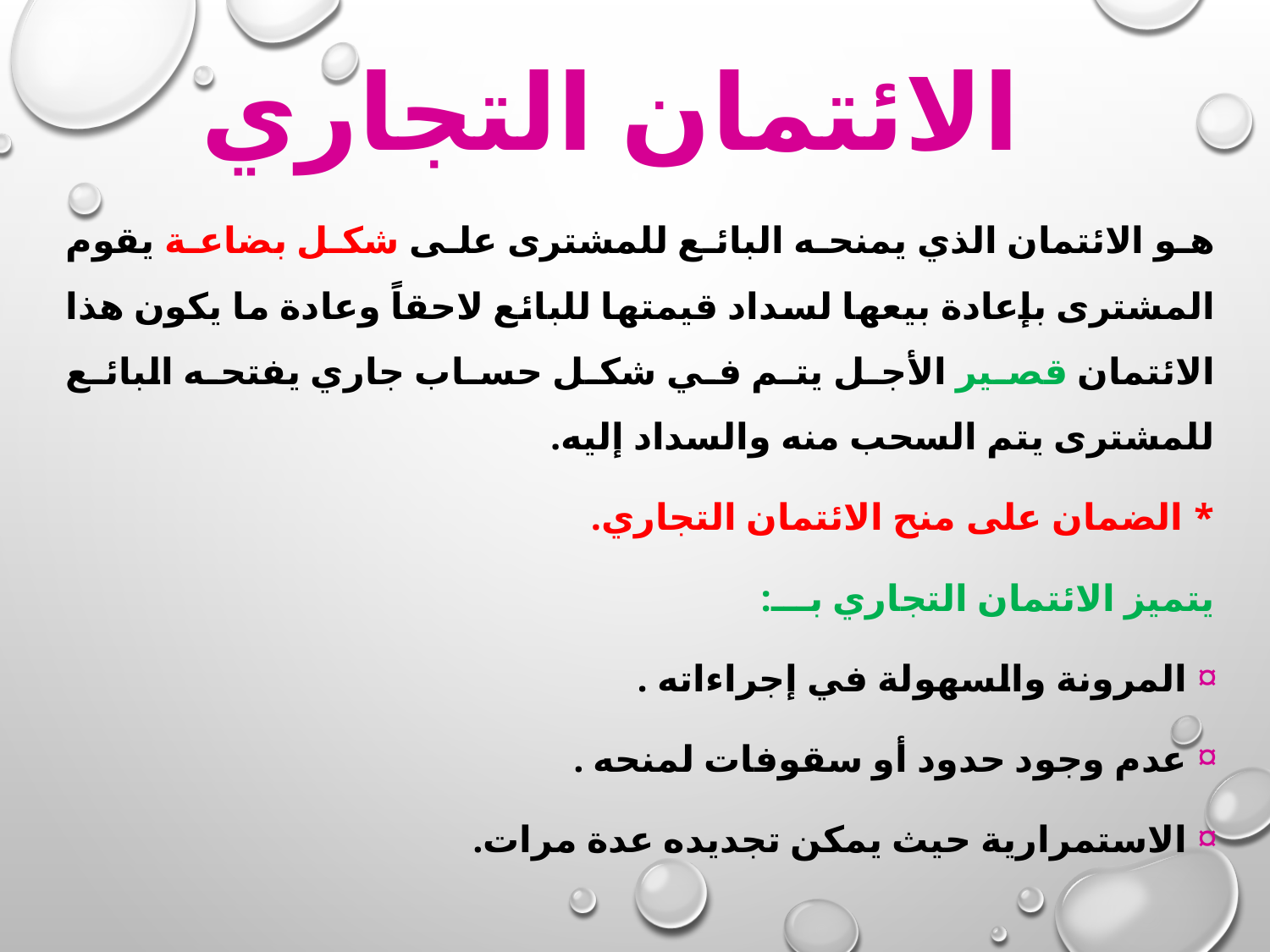

# الائتمان التجاري
هو الائتمان الذي يمنحه البائع للمشترى على شكل بضاعة يقوم المشترى بإعادة بيعها لسداد قيمتها للبائع لاحقاً وعادة ما يكون هذا الائتمان قصير الأجل يتم في شكل حساب جاري يفتحه البائع للمشترى يتم السحب منه والسداد إليه.
* الضمان على منح الائتمان التجاري.
يتميز الائتمان التجاري بـــ:
المرونة والسهولة في إجراءاته .
عدم وجود حدود أو سقوفات لمنحه .
الاستمرارية حيث يمكن تجديده عدة مرات.